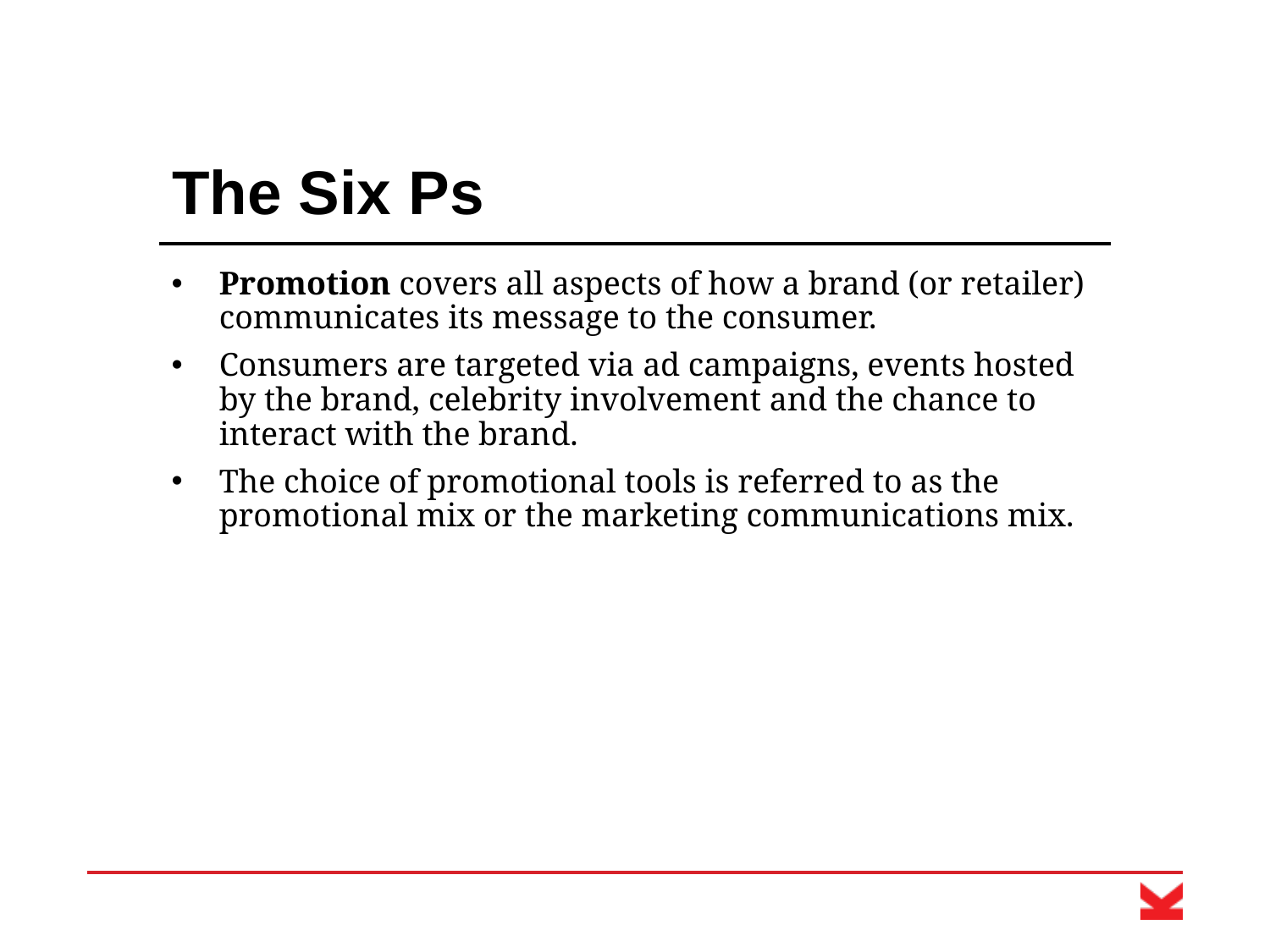

# The Six Ps
Promotion covers all aspects of how a brand (or retailer) communicates its message to the consumer.
Consumers are targeted via ad campaigns, events hosted by the brand, celebrity involvement and the chance to interact with the brand.
The choice of promotional tools is referred to as the promotional mix or the marketing communications mix.